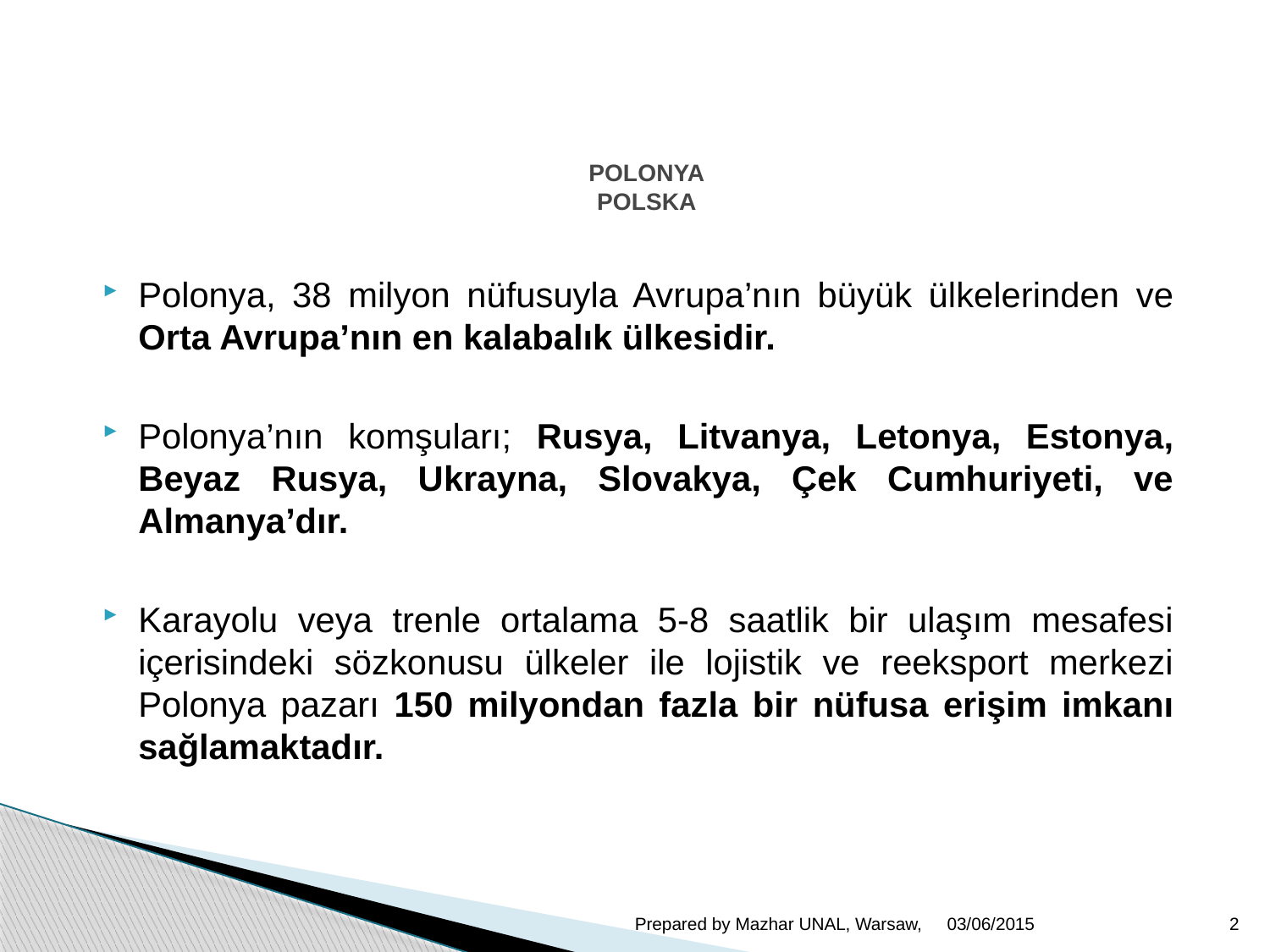

# POLONYA POLSKA
Polonya, 38 milyon nüfusuyla Avrupa’nın büyük ülkelerinden ve Orta Avrupa’nın en kalabalık ülkesidir.

Polonya’nın komşuları; Rusya, Litvanya, Letonya, Estonya, Beyaz Rusya, Ukrayna, Slovakya, Çek Cumhuriyeti, ve Almanya’dır.

Karayolu veya trenle ortalama 5-8 saatlik bir ulaşım mesafesi içerisindeki sözkonusu ülkeler ile lojistik ve reeksport merkezi Polonya pazarı 150 milyondan fazla bir nüfusa erişim imkanı sağlamaktadır.

Prepared by Mazhar UNAL, Warsaw,
03/06/2015
2